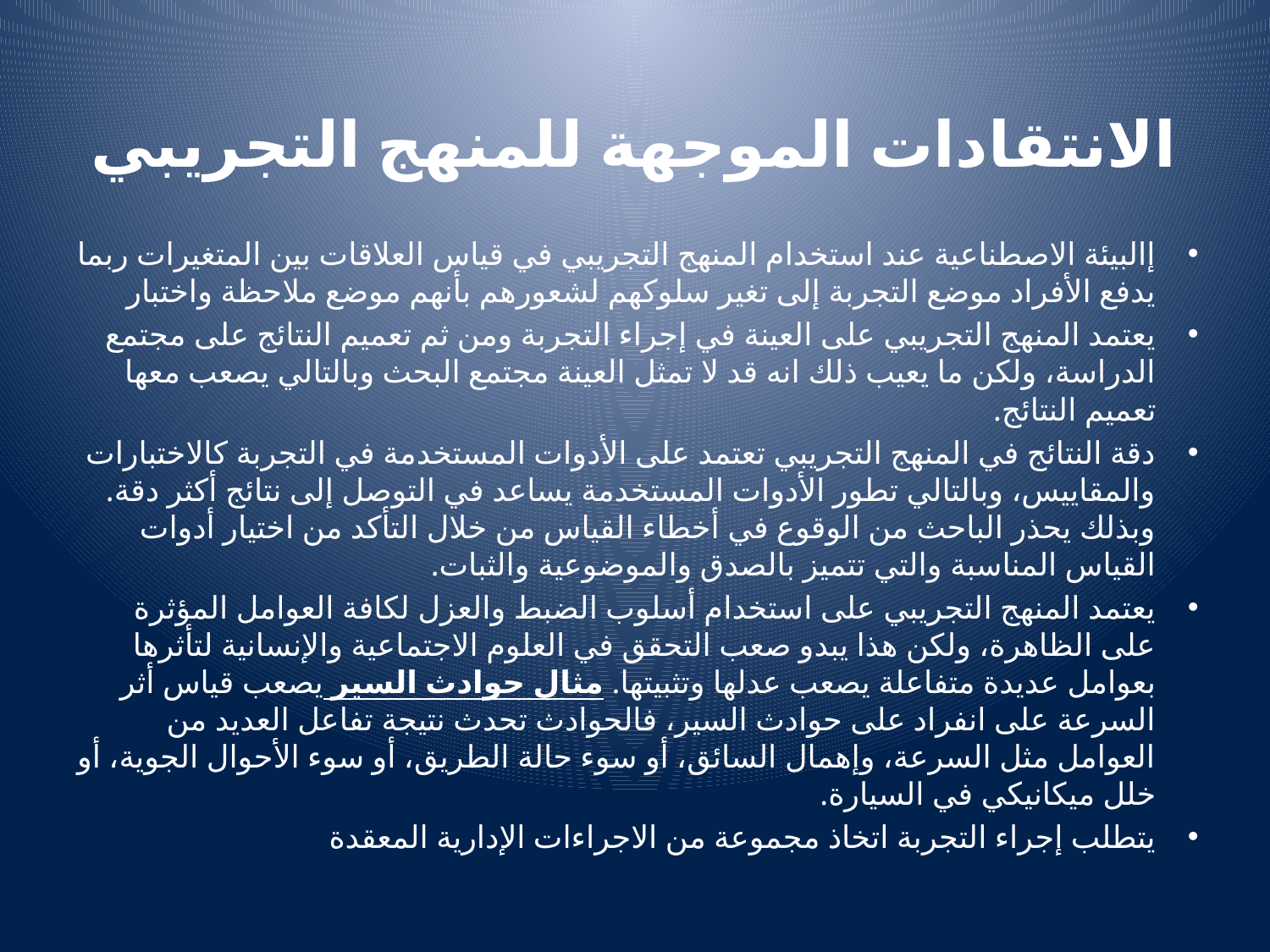

# الانتقادات الموجهة للمنهج التجريبي
إالبيئة الاصطناعية عند استخدام المنهج التجريبي في قياس العلاقات بين المتغيرات ربما يدفع الأفراد موضع التجربة إلى تغير سلوكهم لشعورهم بأنهم موضع ملاحظة واختبار
يعتمد المنهج التجريبي على العينة في إجراء التجربة ومن ثم تعميم النتائج على مجتمع الدراسة، ولكن ما يعيب ذلك انه قد لا تمثل العينة مجتمع البحث وبالتالي يصعب معها تعميم النتائج.
دقة النتائج في المنهج التجريبي تعتمد على الأدوات المستخدمة في التجربة كالاختبارات والمقاييس، وبالتالي تطور الأدوات المستخدمة يساعد في التوصل إلى نتائج أكثر دقة. وبذلك يحذر الباحث من الوقوع في أخطاء القياس من خلال التأكد من اختيار أدوات القياس المناسبة والتي تتميز بالصدق والموضوعية والثبات.
يعتمد المنهج التجريبي على استخدام أسلوب الضبط والعزل لكافة العوامل المؤثرة على الظاهرة، ولكن هذا يبدو صعب التحقق في العلوم الاجتماعية والإنسانية لتأثرها بعوامل عديدة متفاعلة يصعب عدلها وتثبيتها. مثال حوادث السير يصعب قياس أثر السرعة على انفراد على حوادث السير، فالحوادث تحدث نتيجة تفاعل العديد من العوامل مثل السرعة، وإهمال السائق، أو سوء حالة الطريق، أو سوء الأحوال الجوية، أو خلل ميكانيكي في السيارة.
يتطلب إجراء التجربة اتخاذ مجموعة من الاجراءات الإدارية المعقدة